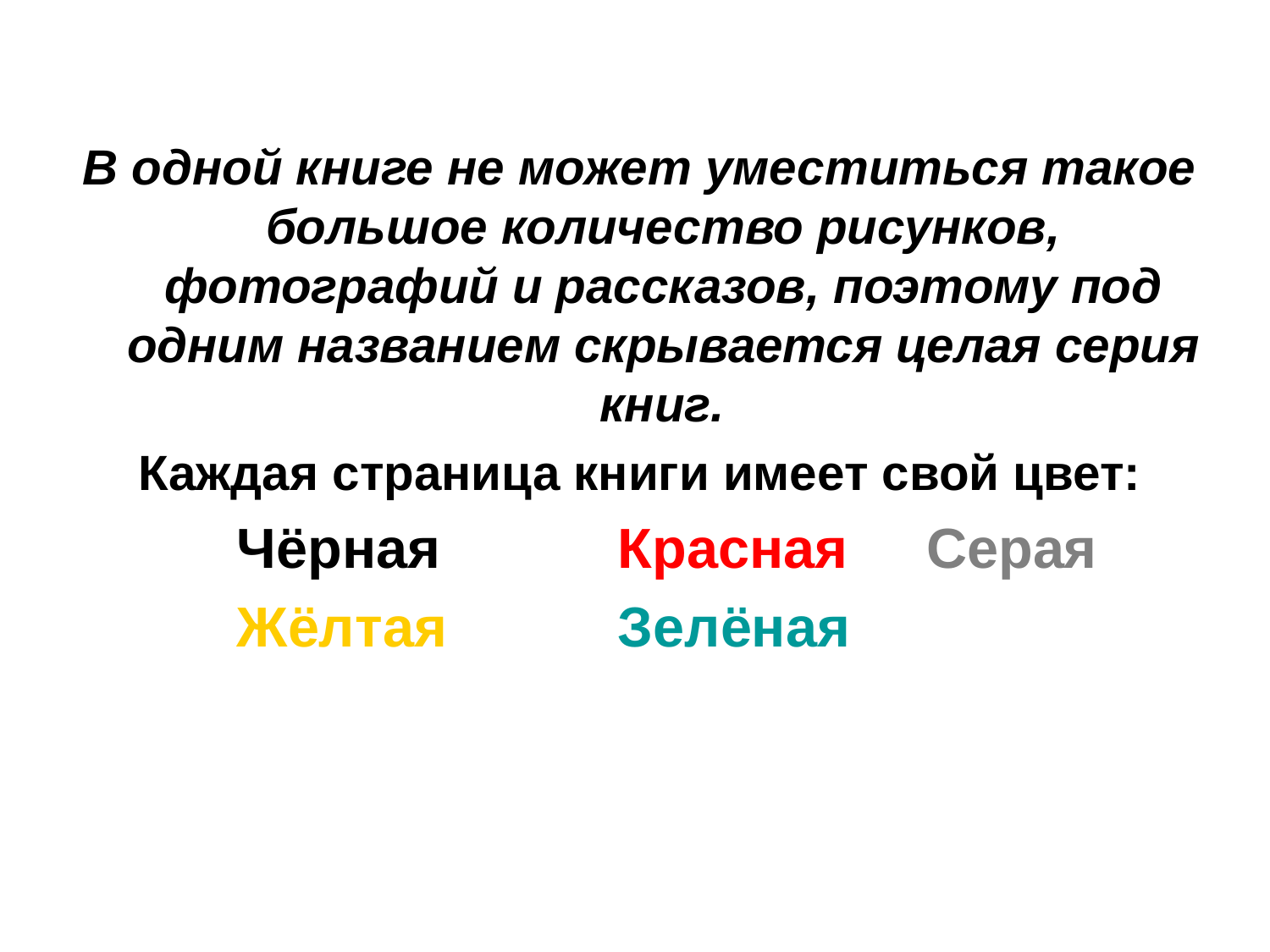

#
В одной книге не может уместиться такое большое количество рисунков, фотографий и рассказов, поэтому под одним названием скрывается целая серия книг.
Каждая страница книги имеет свой цвет:
		Чёрная 		Красная     Серая
		Жёлтая 		Зелёная
Белая